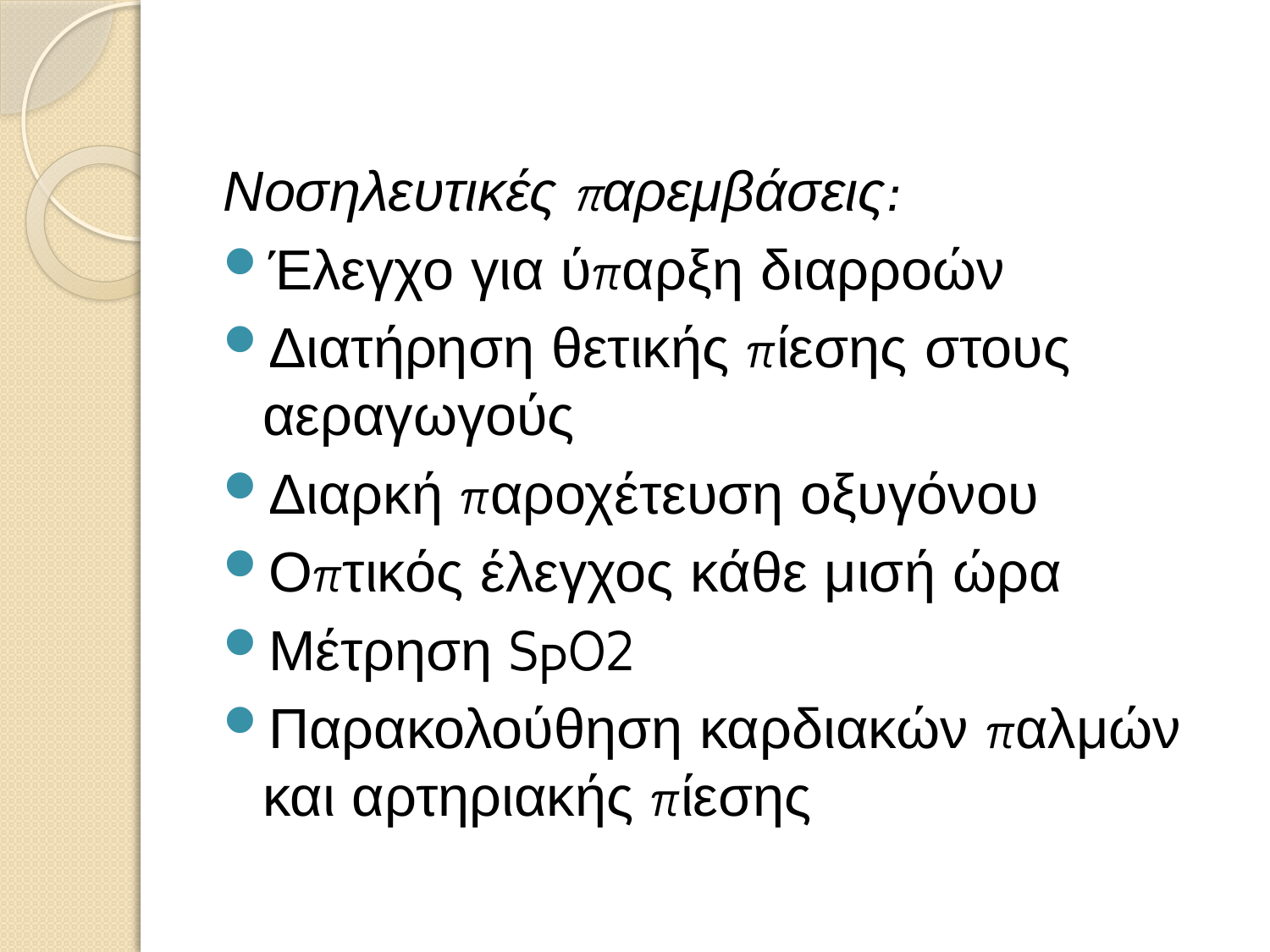

#
Νοσηλευτικές παρεμβάσεις:
Έλεγχο για ύπαρξη διαρροών
Διατήρηση θετικής πίεσης στους αεραγωγούς
Διαρκή παροχέτευση οξυγόνου
Οπτικός έλεγχος κάθε μισή ώρα
Μέτρηση SpO2
Παρακολούθηση καρδιακών παλμών και αρτηριακής πίεσης